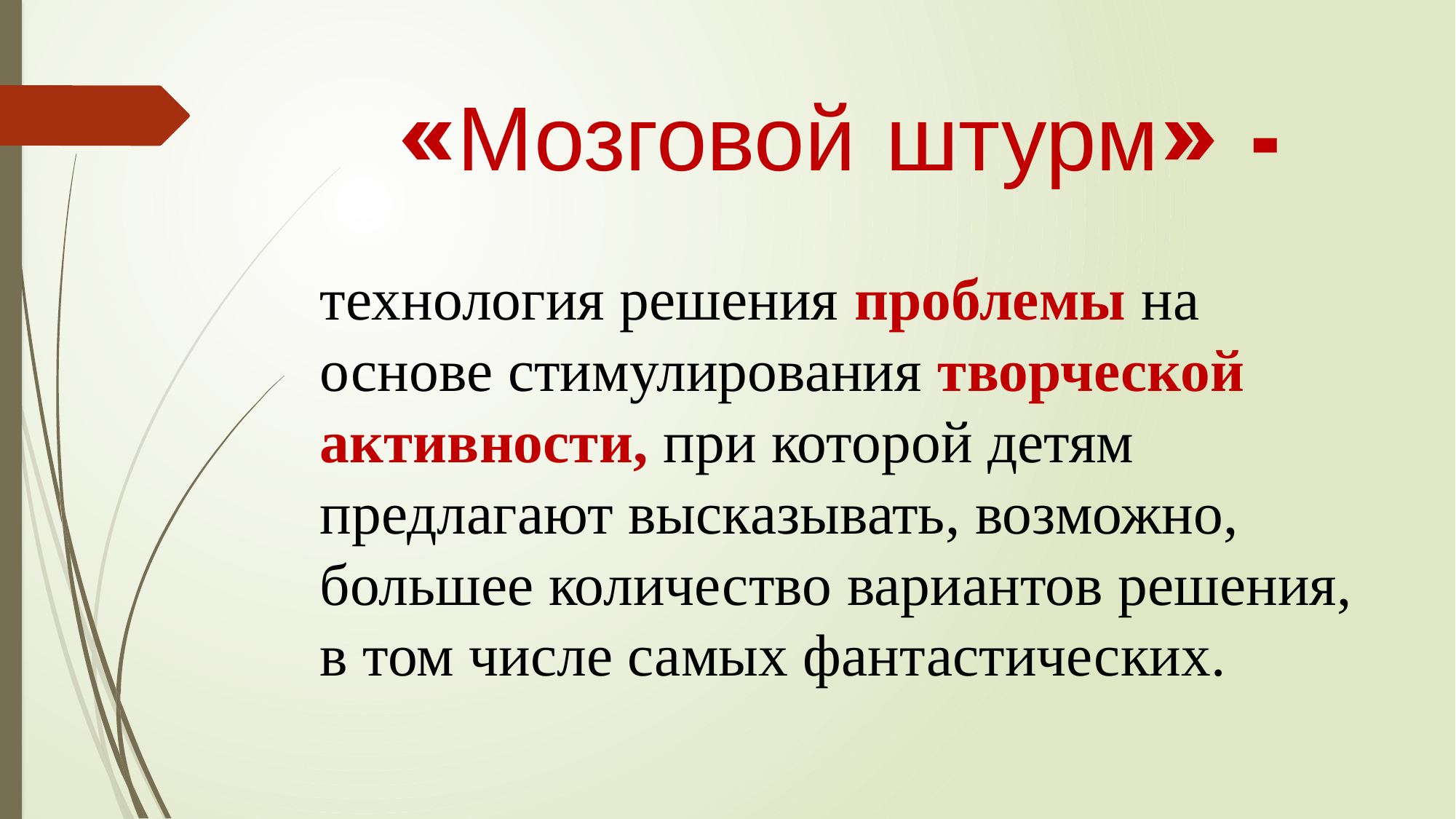

# «Мозговой штурм» -
технология решения проблемы на основе стимулирования творческой активности, при которой детям предлагают высказывать, возможно, большее количество вариантов решения, в том числе самых фантастических.